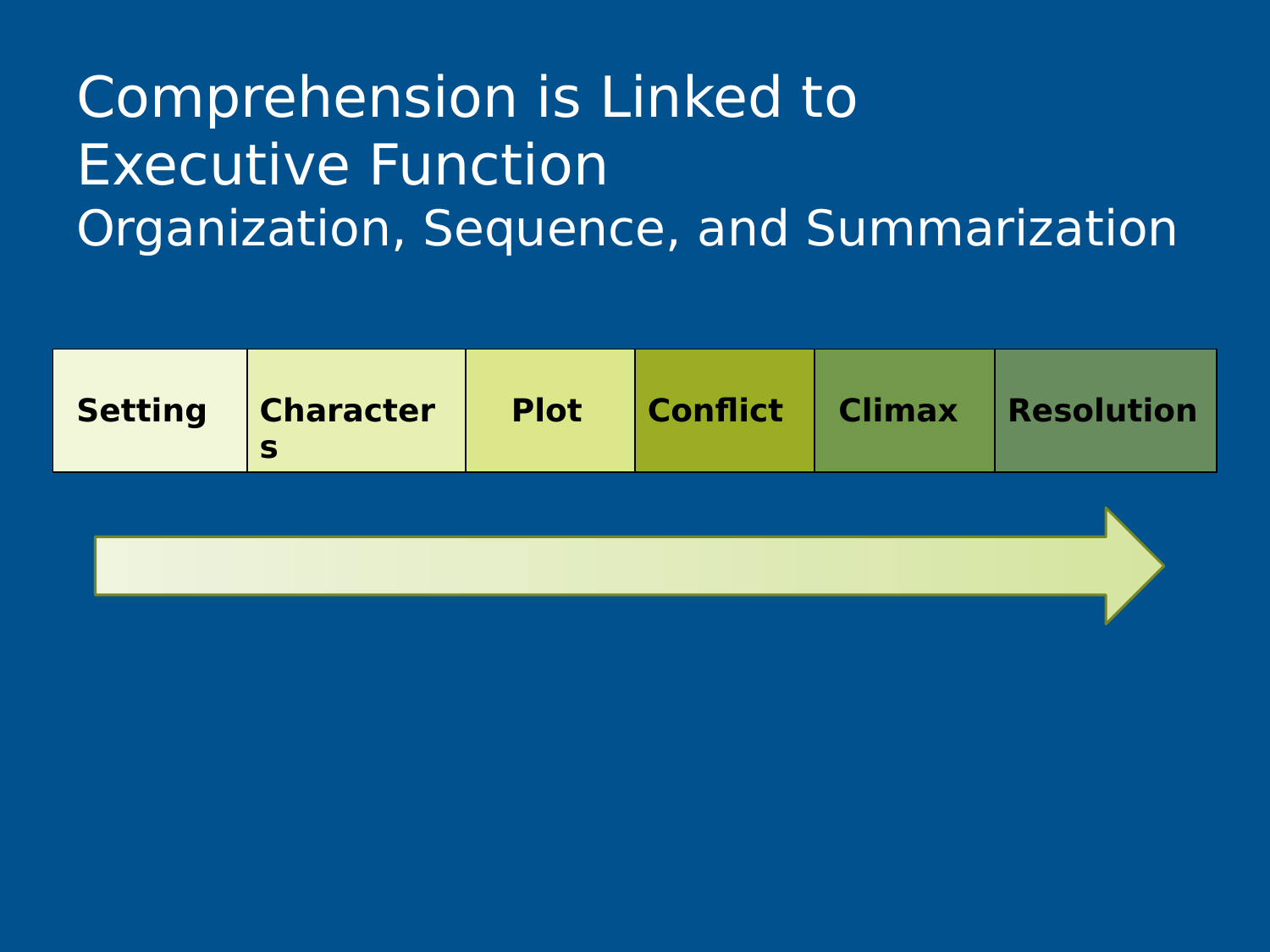

# Comprehension is Linked to Executive Function Organization, Sequence, and Summarization
| Setting | Characters | Plot | Conflict | Climax | Resolution |
| --- | --- | --- | --- | --- | --- |